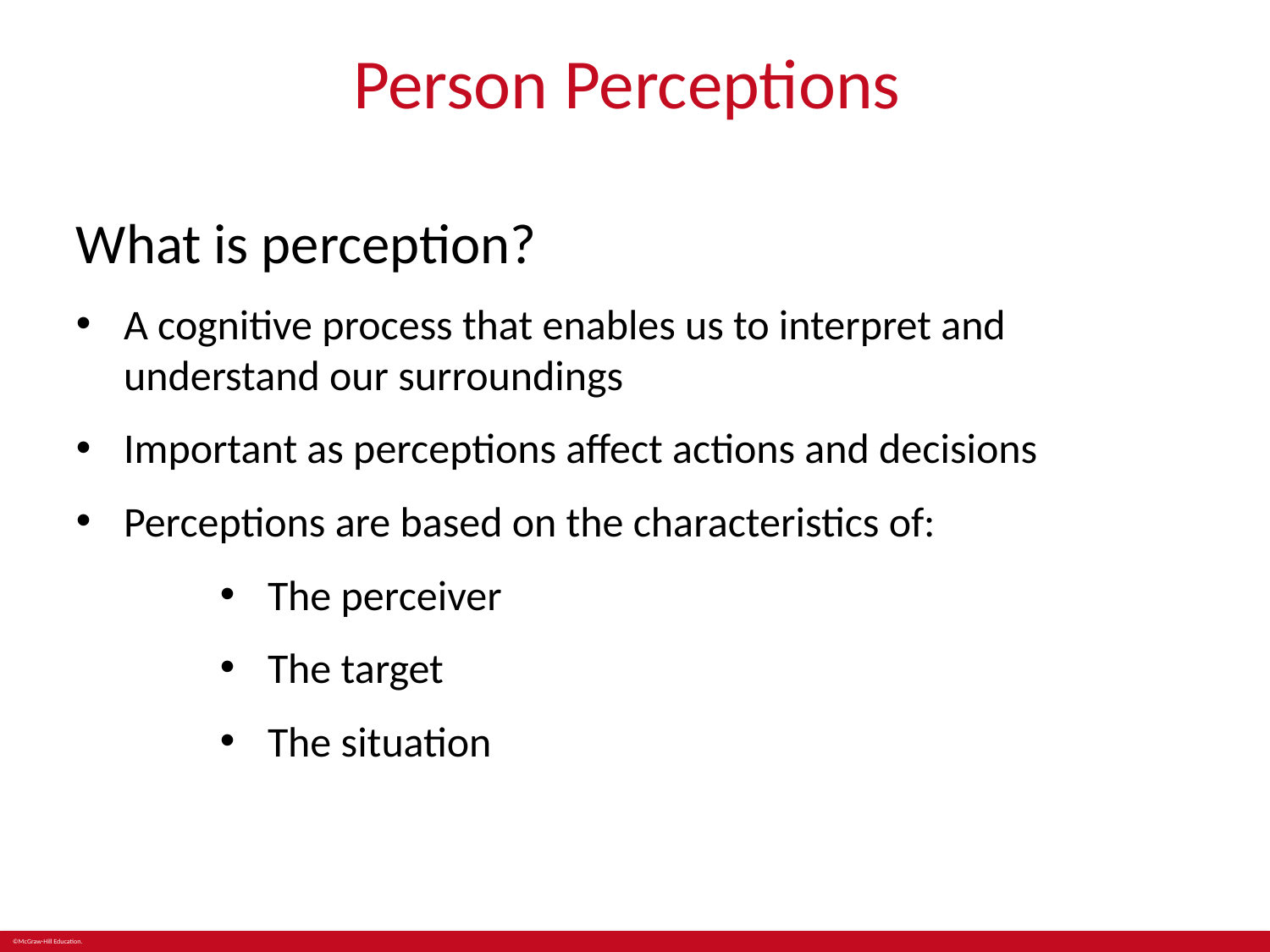

# Person Perceptions
What is perception?
A cognitive process that enables us to interpret and understand our surroundings
Important as perceptions affect actions and decisions
Perceptions are based on the characteristics of:
The perceiver
The target
The situation